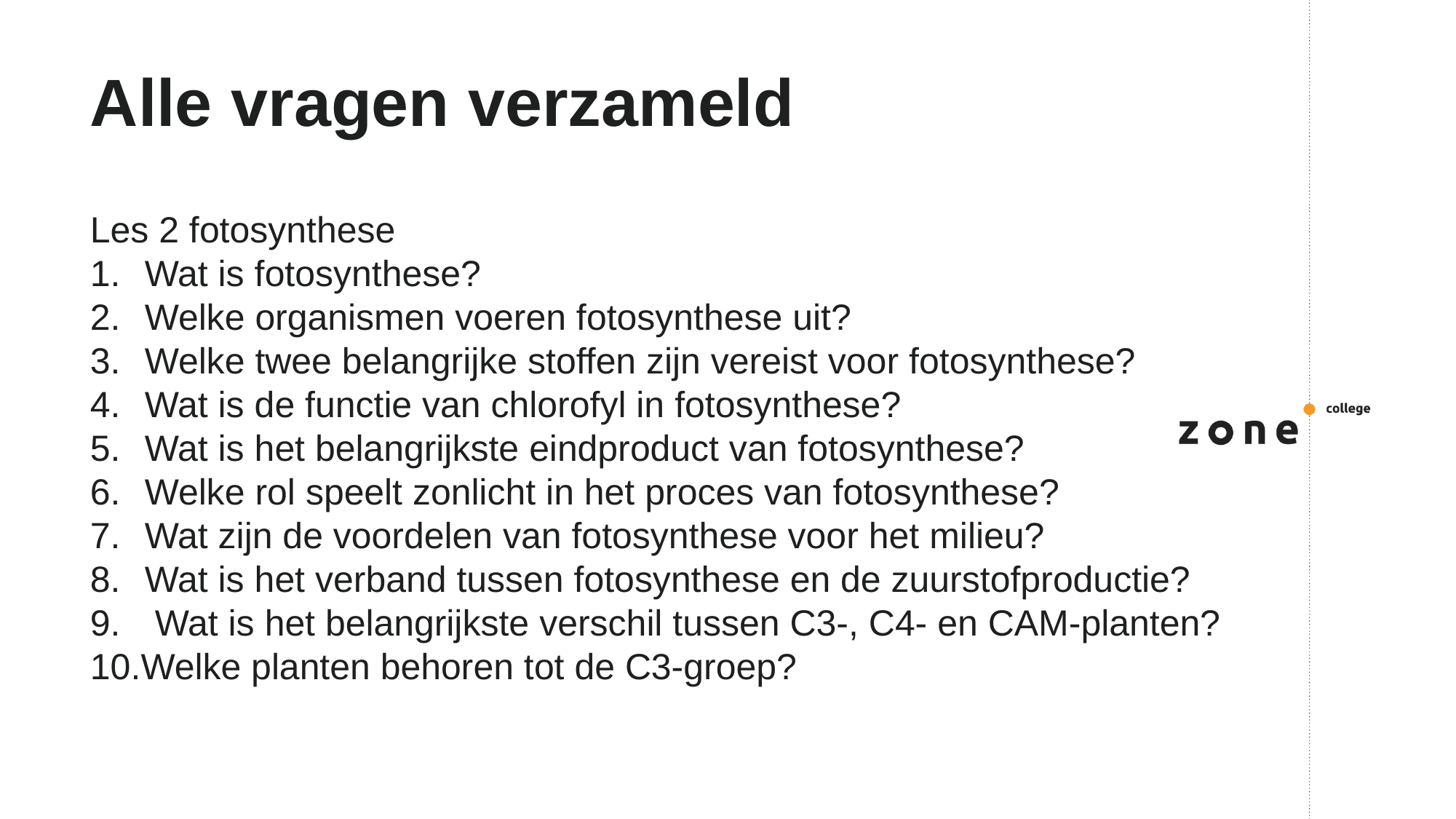

# Alle vragen verzameld
Les 2 fotosynthese
Wat is fotosynthese?
Welke organismen voeren fotosynthese uit?
Welke twee belangrijke stoffen zijn vereist voor fotosynthese?
Wat is de functie van chlorofyl in fotosynthese?
Wat is het belangrijkste eindproduct van fotosynthese?
Welke rol speelt zonlicht in het proces van fotosynthese?
Wat zijn de voordelen van fotosynthese voor het milieu?
Wat is het verband tussen fotosynthese en de zuurstofproductie?
 Wat is het belangrijkste verschil tussen C3-, C4- en CAM-planten?
Welke planten behoren tot de C3-groep?